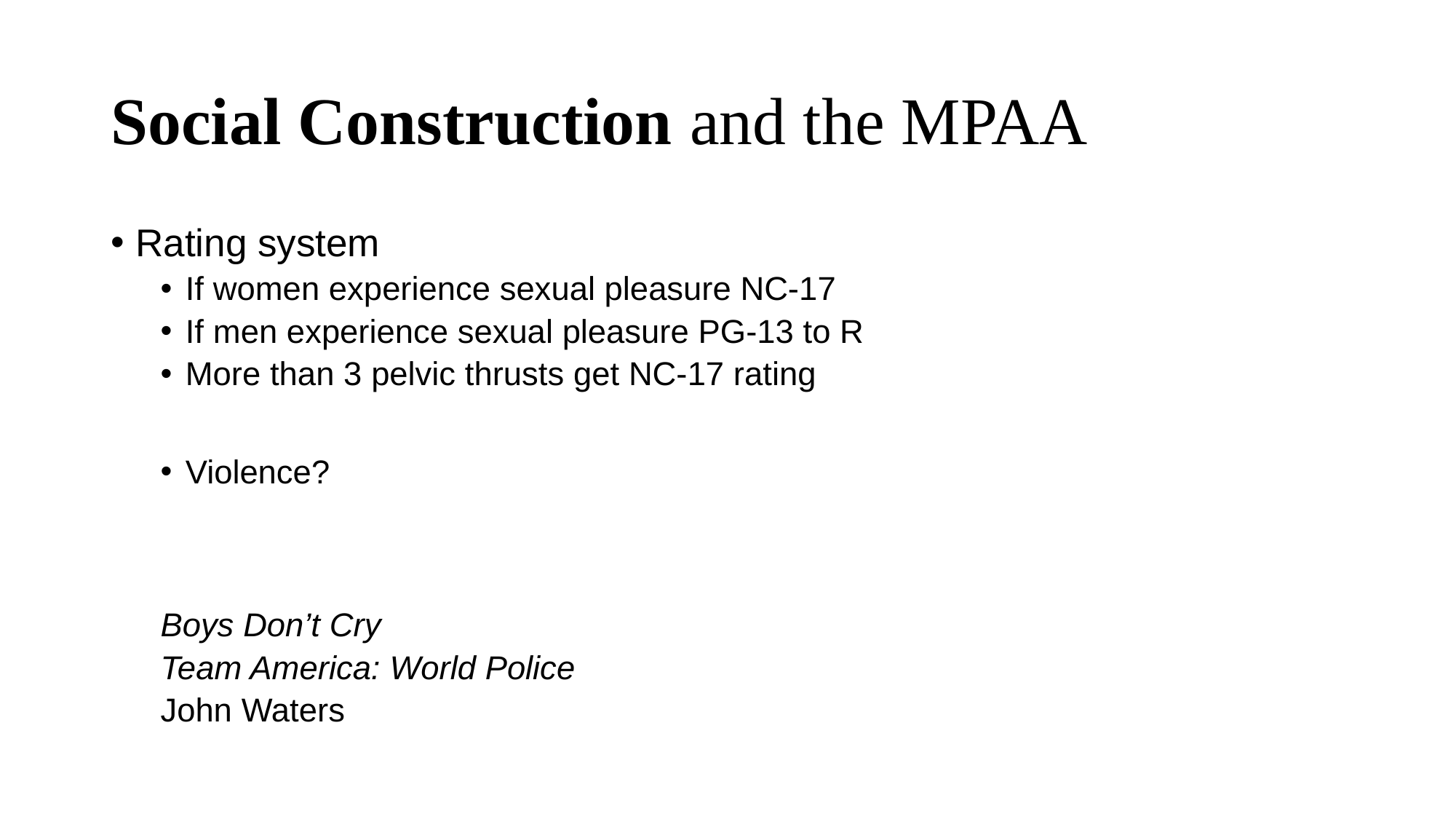

# Social Construction and the MPAA
Rating system
If women experience sexual pleasure NC-17
If men experience sexual pleasure PG-13 to R
More than 3 pelvic thrusts get NC-17 rating

Violence?

Boys Don’t Cry
Team America: World Police
John Waters